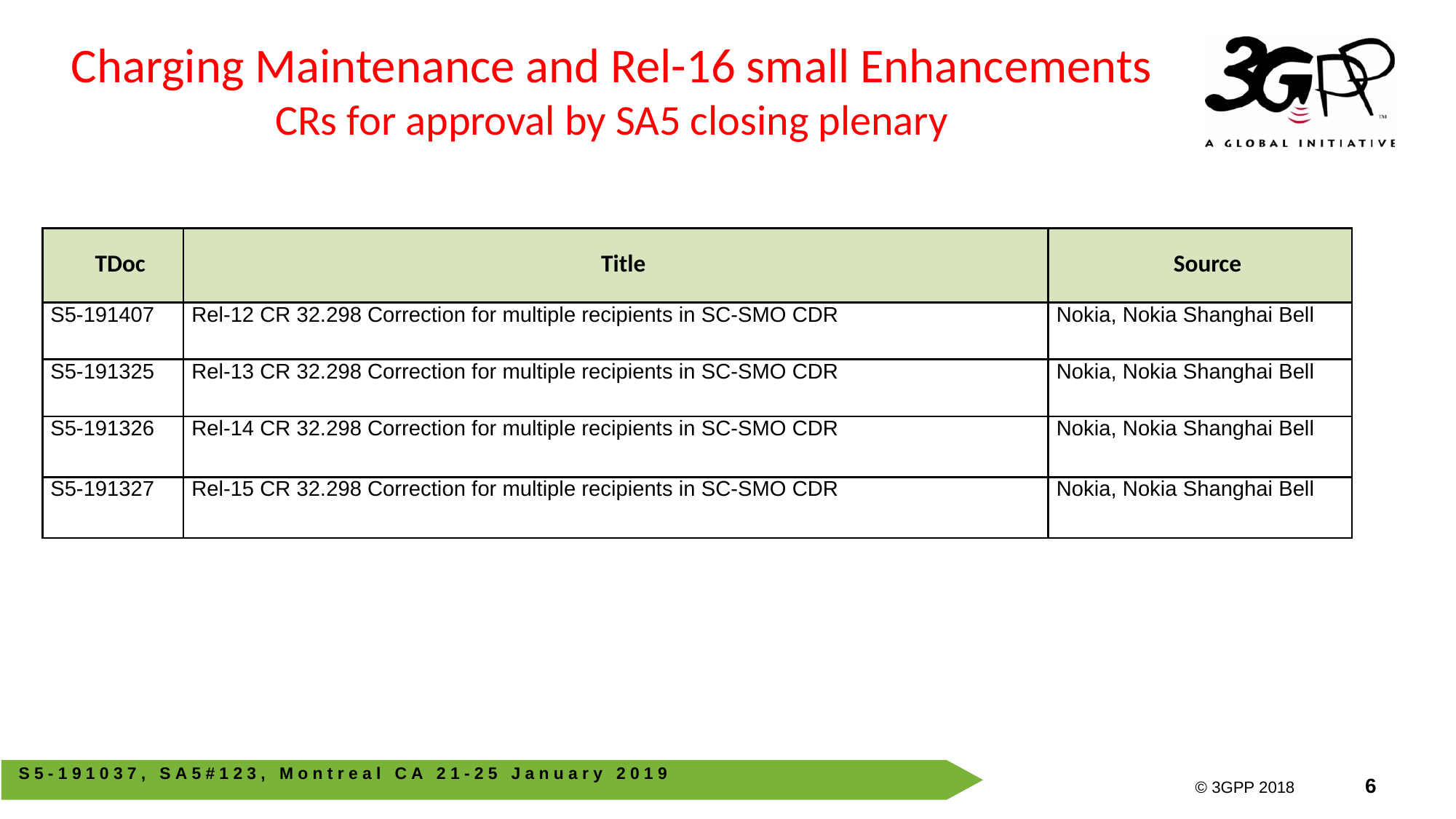

Charging Maintenance and Rel-16 small Enhancements CRs for approval by SA5 closing plenary
| TDoc | Title | Source |
| --- | --- | --- |
| S5-191407 | Rel-12 CR 32.298 Correction for multiple recipients in SC-SMO CDR | Nokia, Nokia Shanghai Bell |
| S5-191325 | Rel-13 CR 32.298 Correction for multiple recipients in SC-SMO CDR | Nokia, Nokia Shanghai Bell |
| S5-191326 | Rel-14 CR 32.298 Correction for multiple recipients in SC-SMO CDR | Nokia, Nokia Shanghai Bell |
| S5-191327 | Rel-15 CR 32.298 Correction for multiple recipients in SC-SMO CDR | Nokia, Nokia Shanghai Bell |